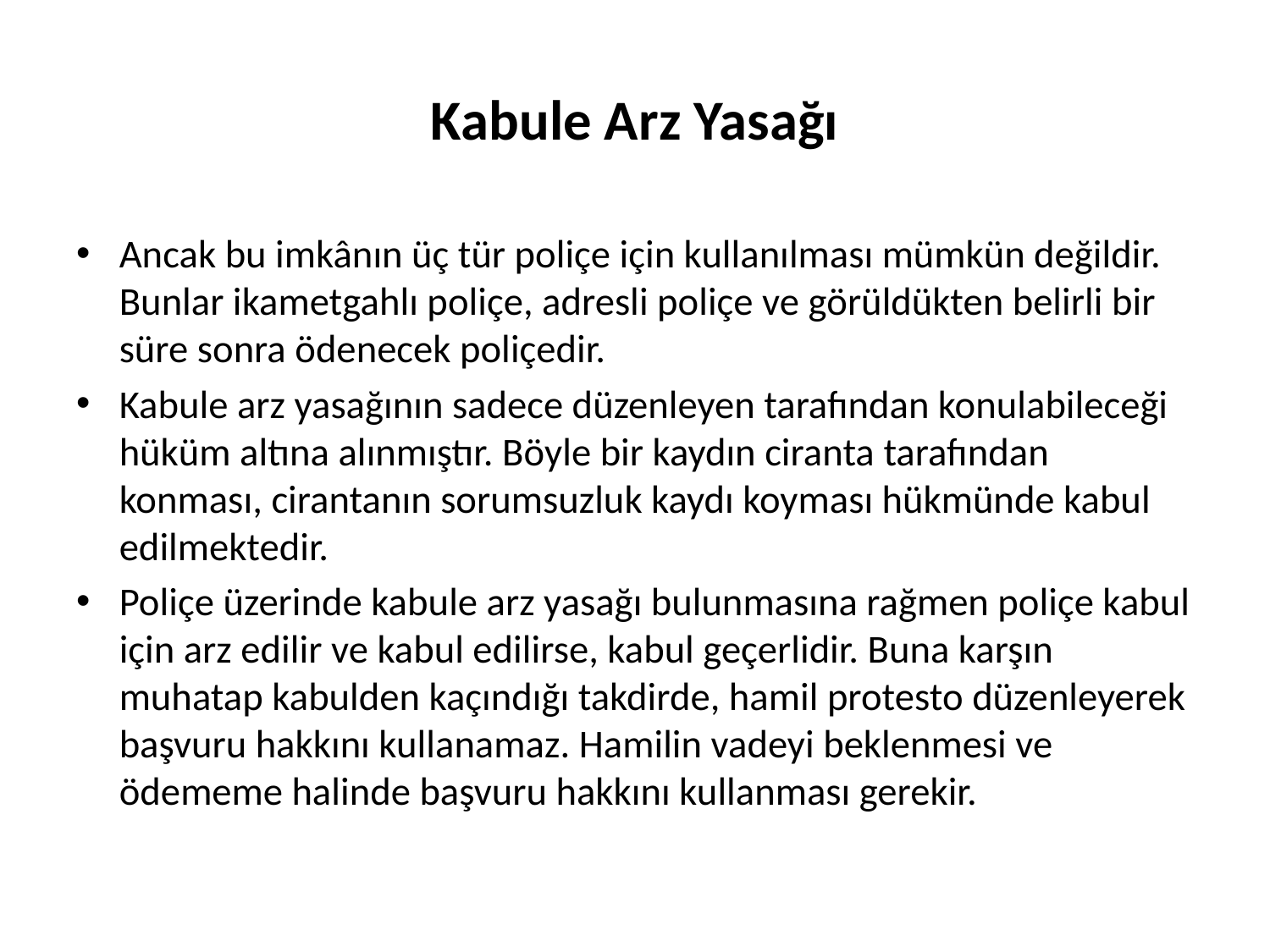

# Kabule Arz Yasağı
Ancak bu imkânın üç tür poliçe için kullanılması mümkün değildir. Bunlar ikametgahlı poliçe, adresli poliçe ve görüldükten belirli bir süre sonra ödenecek poliçedir.
Kabule arz yasağının sadece düzenleyen tarafından konulabileceği hüküm altına alınmıştır. Böyle bir kaydın ciranta tarafından konması, cirantanın sorumsuzluk kaydı koyması hükmünde kabul edilmektedir.
Poliçe üzerinde kabule arz yasağı bulunmasına rağmen poliçe kabul için arz edilir ve kabul edilirse, kabul geçerlidir. Buna karşın muhatap kabulden kaçındığı takdirde, hamil protesto düzenleyerek başvuru hakkını kullanamaz. Hamilin vadeyi beklenmesi ve ödememe halinde başvuru hakkını kullanması gerekir.